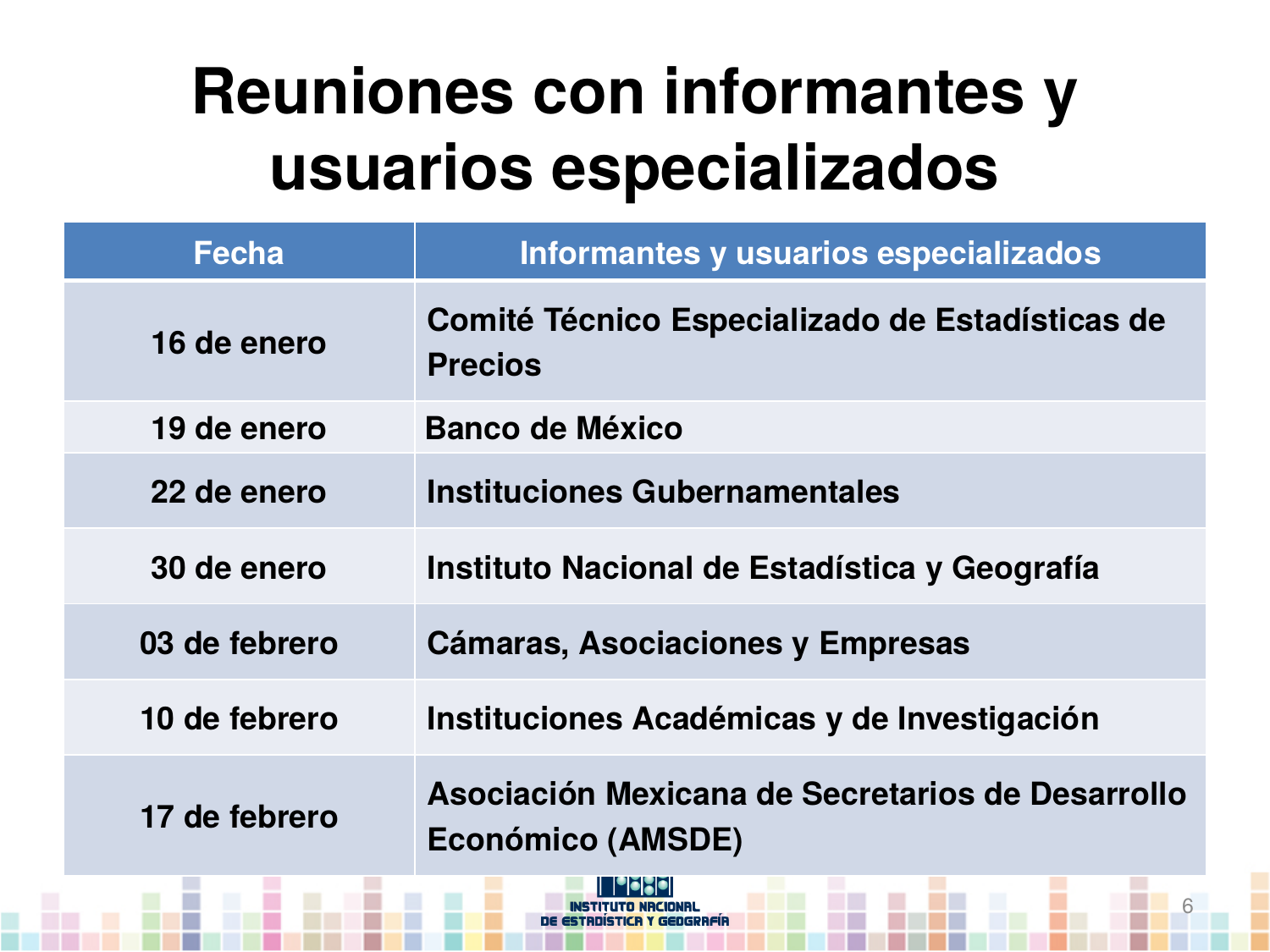

# Reuniones con informantes y usuarios especializados
| Fecha | Informantes y usuarios especializados |
| --- | --- |
| 16 de enero | Comité Técnico Especializado de Estadísticas de Precios |
| 19 de enero | Banco de México |
| 22 de enero | Instituciones Gubernamentales |
| 30 de enero | Instituto Nacional de Estadística y Geografía |
| 03 de febrero | Cámaras, Asociaciones y Empresas |
| 10 de febrero | Instituciones Académicas y de Investigación |
| 17 de febrero | Asociación Mexicana de Secretarios de Desarrollo Económico (AMSDE) |
6